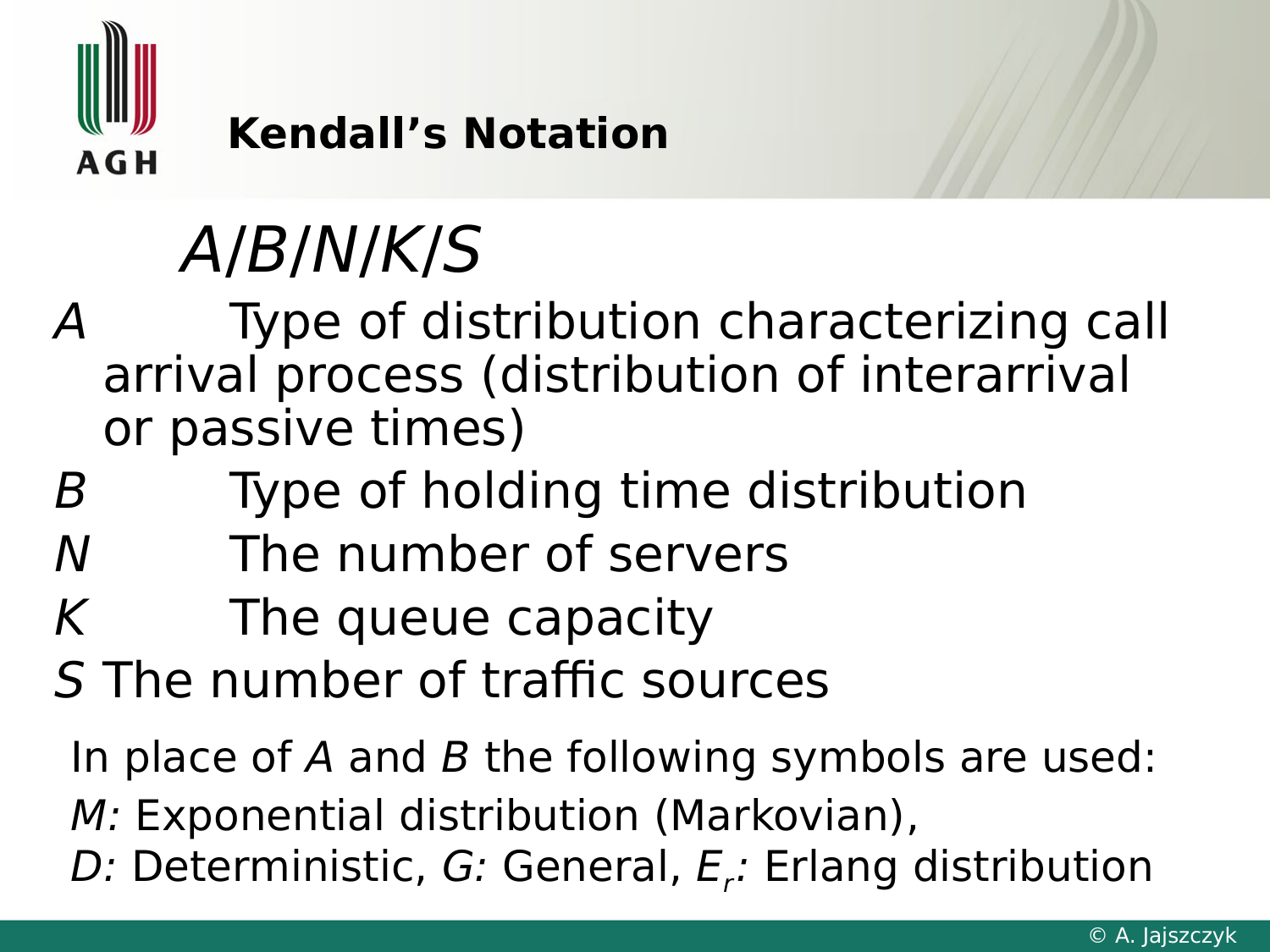

# Kendall’s Notation
A/B/N/K/S
A 	Type of distribution characterizing call 	arrival process (distribution of interarrival 	or passive times)
B 	Type of holding time distribution
N 	The number of servers
K 	The queue capacity
S 	The number of traffic sources
In place of A and B the following symbols are used:
M: Exponential distribution (Markovian),
D: Deterministic, G: General, Er : Erlang distribution